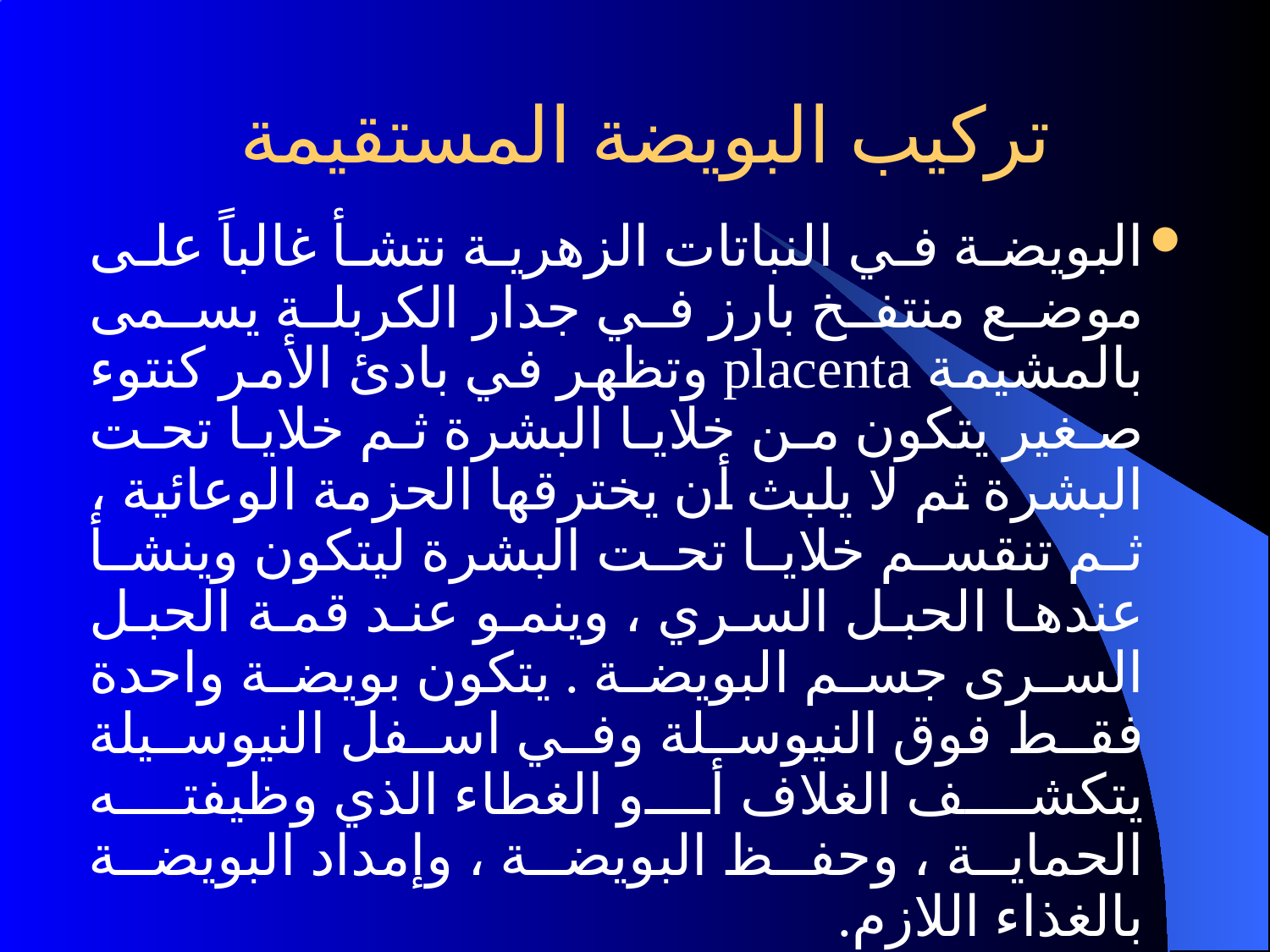

# تركيب البويضة المستقيمة
البويضة في النباتات الزهرية نتشأ غالباً على موضع منتفخ بارز في جدار الكربلة يسمى بالمشيمة placenta وتظهر في بادئ الأمر كنتوء صغير يتكون من خلايا البشرة ثم خلايا تحت البشرة ثم لا يلبث أن يخترقها الحزمة الوعائية ، ثم تنقسم خلايا تحت البشرة ليتكون وينشأ عندها الحبل السري ، وينمو عند قمة الحبل السرى جسم البويضة . يتكون بويضة واحدة فقط فوق النيوسلة وفي اسفل النيوسيلة يتكشف الغلاف أو الغطاء الذي وظيفته الحماية ، وحفظ البويضة ، وإمداد البويضة بالغذاء اللازم.